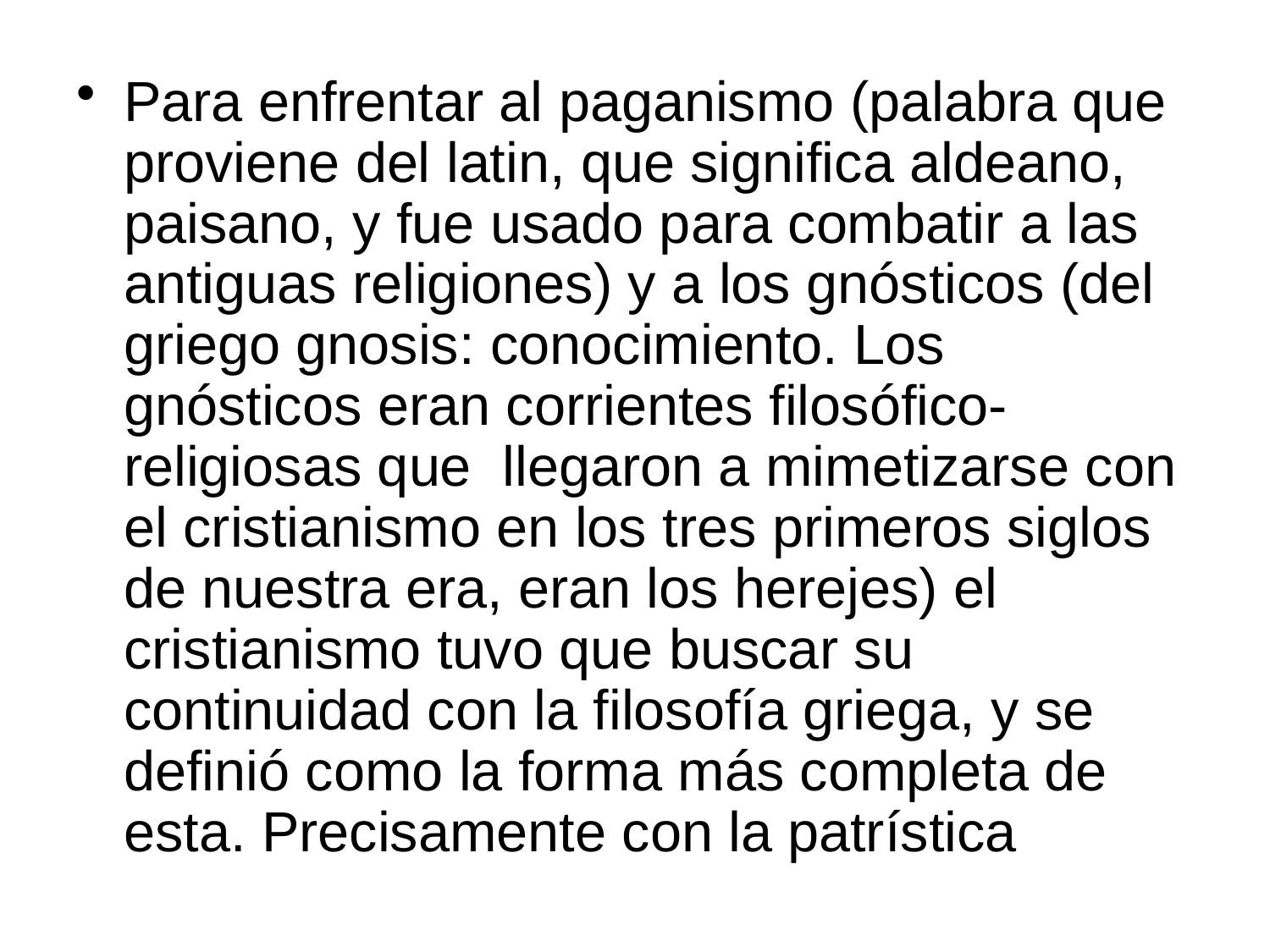

Para enfrentar al paganismo (palabra que proviene del latin, que significa aldeano, paisano, y fue usado para combatir a las antiguas religiones) y a los gnósticos (del griego gnosis: conocimiento. Los gnósticos eran corrientes filosófico-religiosas que  llegaron a mimetizarse con el cristianismo en los tres primeros siglos de nuestra era, eran los herejes) el cristianismo tuvo que buscar su continuidad con la filosofía griega, y se definió como la forma más completa de esta. Precisamente con la patrística